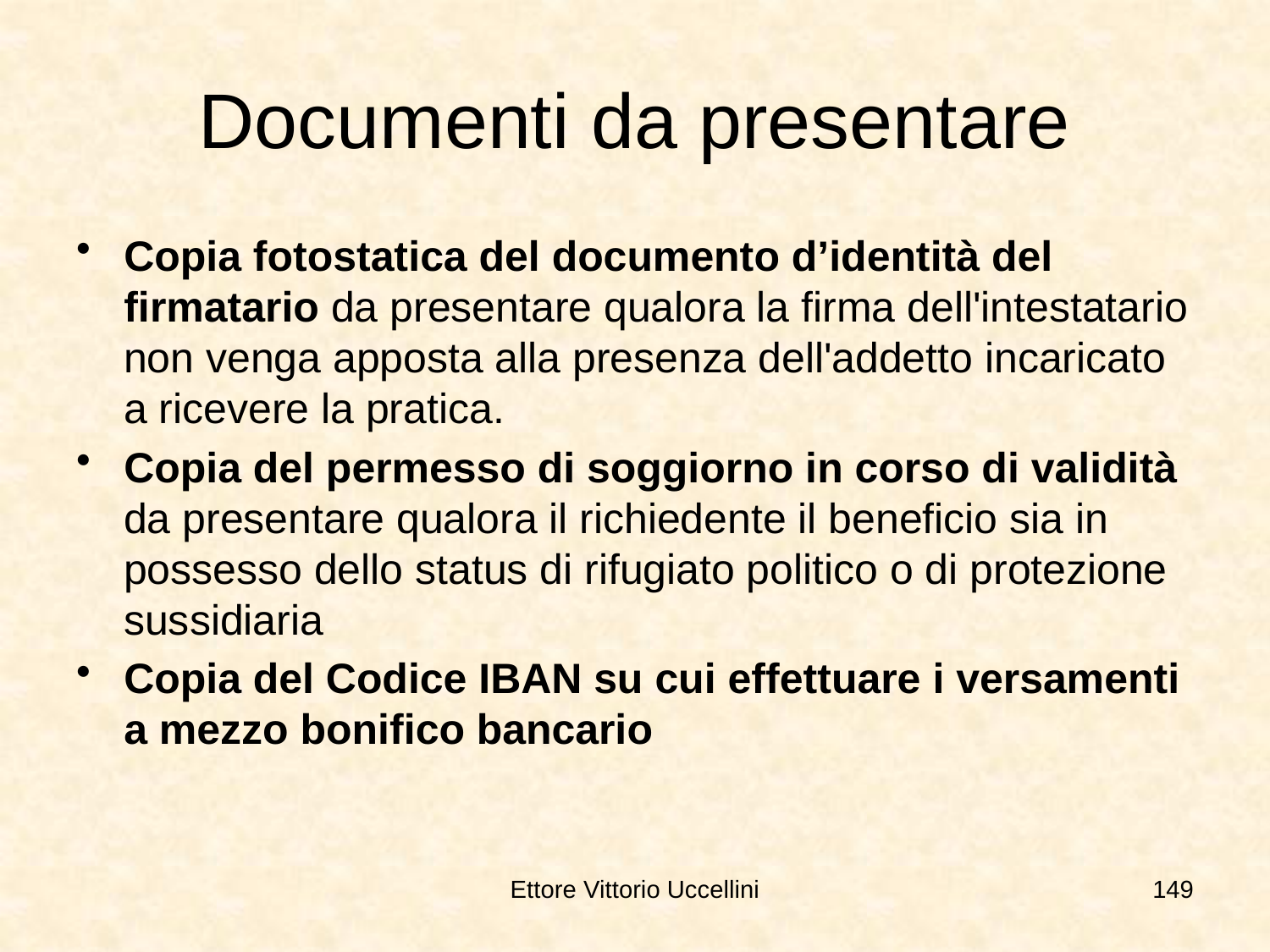

# Documenti da presentare
Copia fotostatica del documento d’identità del firmatario da presentare qualora la firma dell'intestatario non venga apposta alla presenza dell'addetto incaricato a ricevere la pratica.
Copia del permesso di soggiorno in corso di validità da presentare qualora il richiedente il beneficio sia in possesso dello status di rifugiato politico o di protezione sussidiaria
Copia del Codice IBAN su cui effettuare i versamenti a mezzo bonifico bancario

Ettore Vittorio Uccellini
149